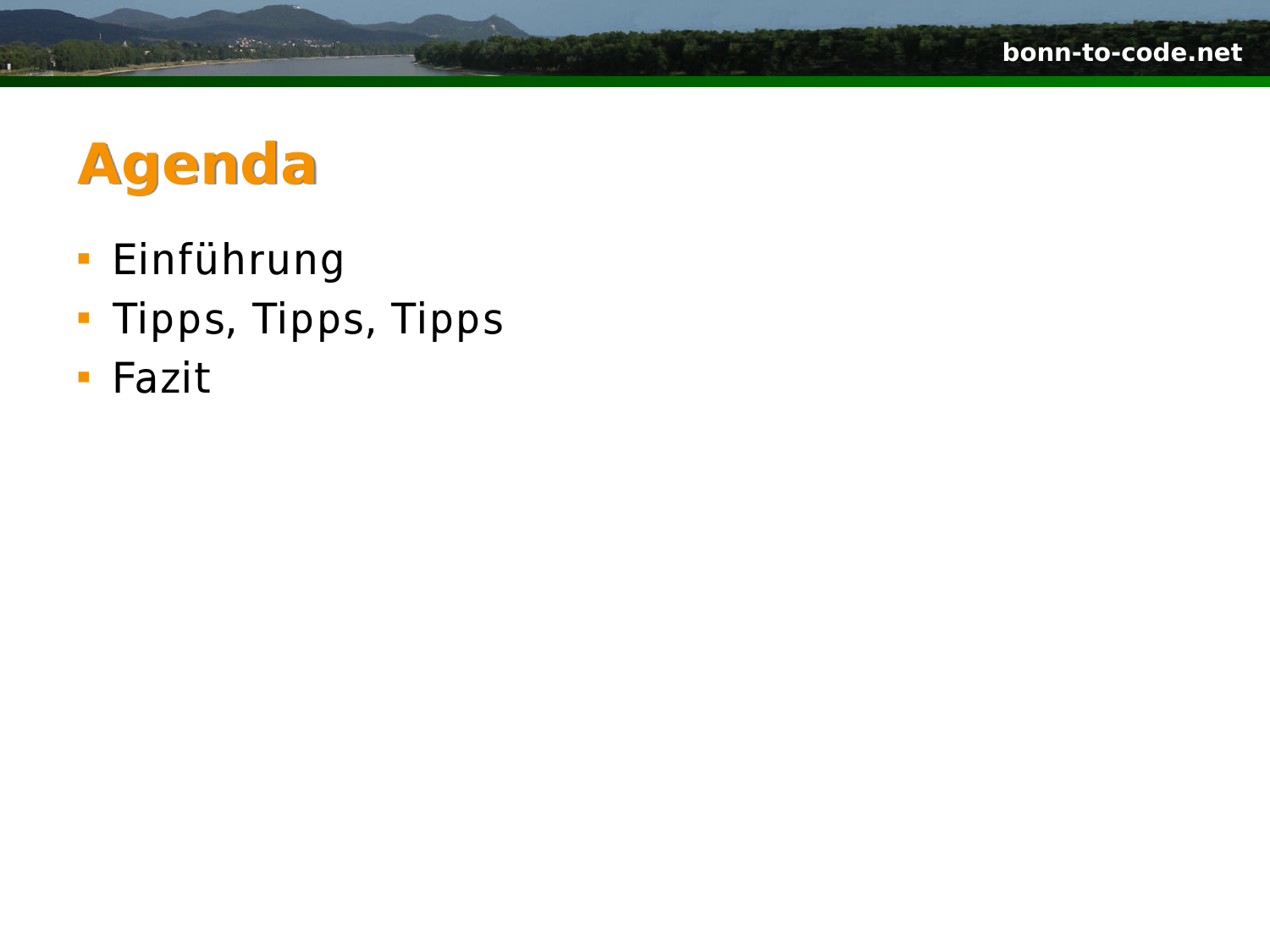

# Agenda
Einführung
Tipps, Tipps, Tipps
Fazit